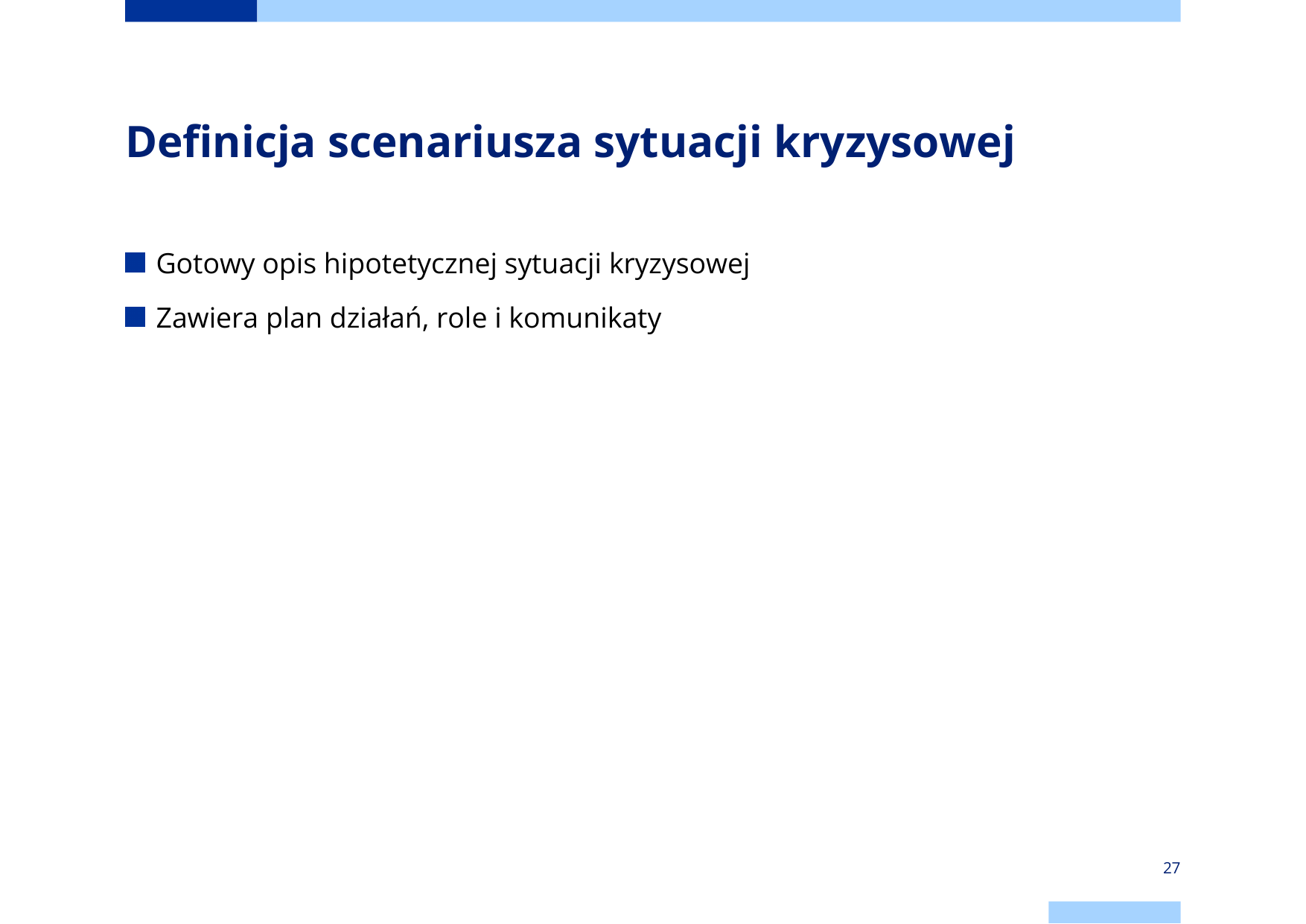

# Definicja scenariusza sytuacji kryzysowej
Gotowy opis hipotetycznej sytuacji kryzysowej
Zawiera plan działań, role i komunikaty
27